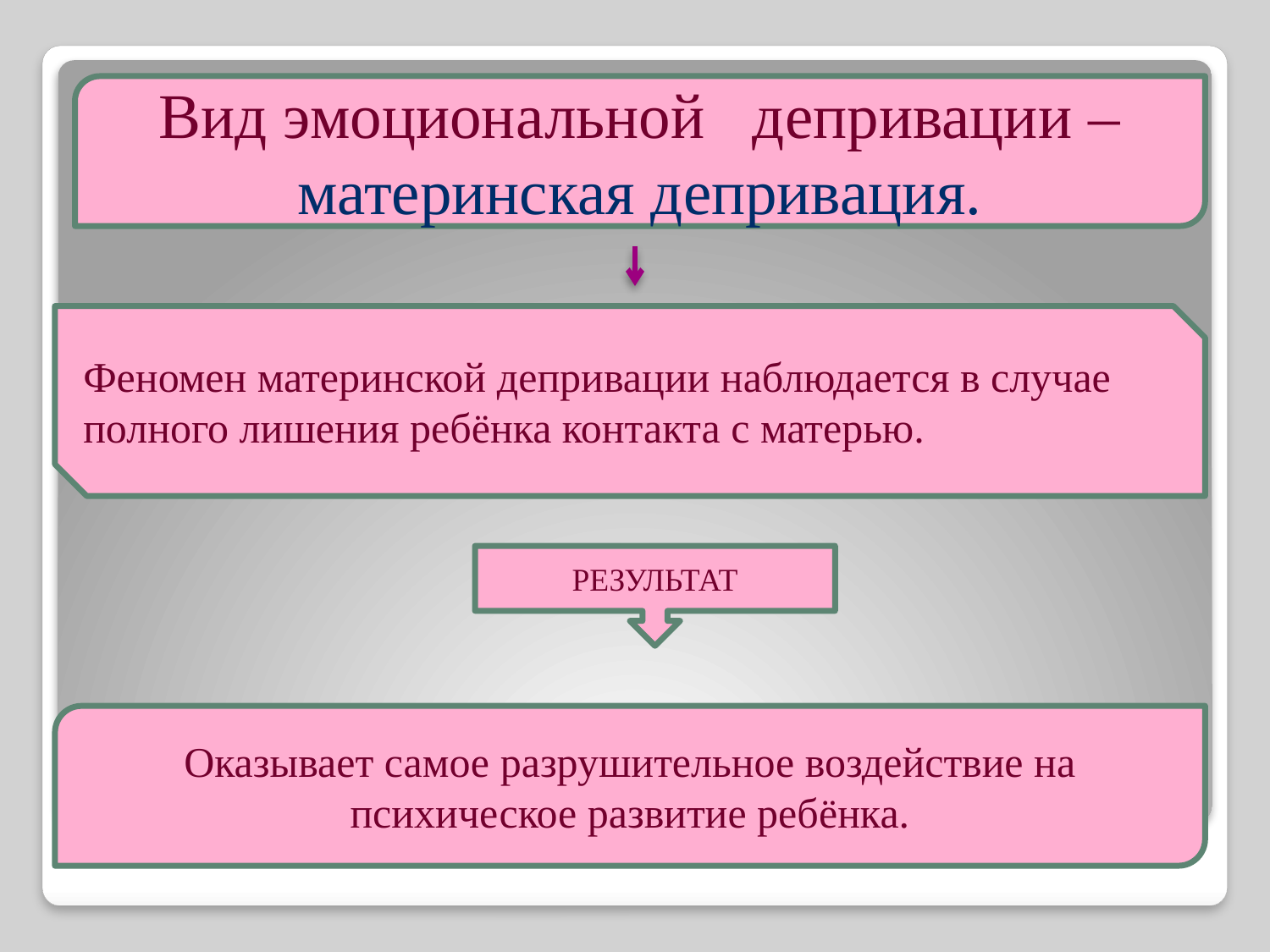

Вид эмоциональной   депривации – материнская депривация.
Феномен материнской депривации наблюдается в случае полного лишения ребёнка контакта с матерью.
РЕЗУЛЬТАТ
Оказывает самое разрушительное воздействие на психическое развитие ребёнка.